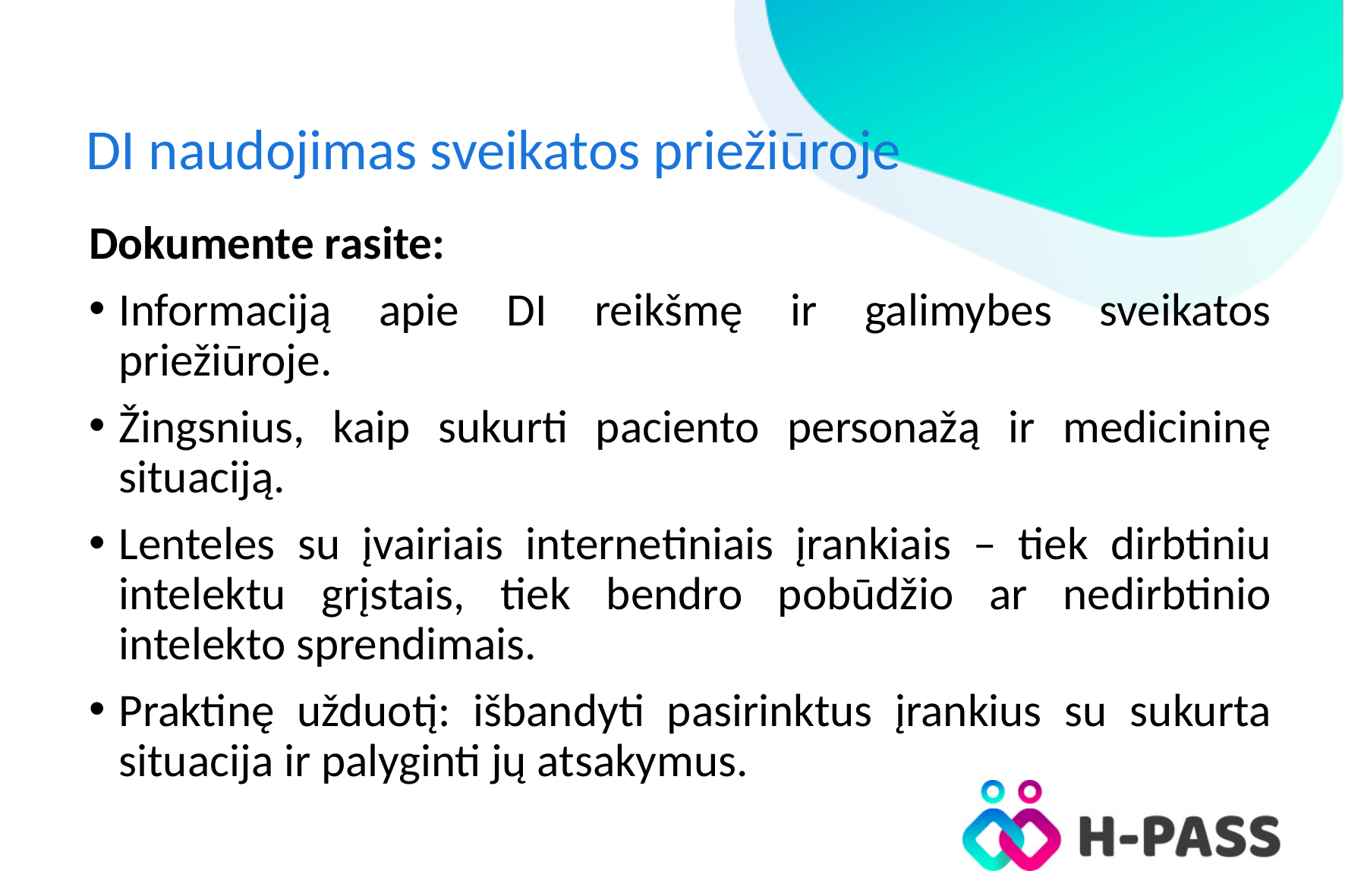

# DI naudojimas sveikatos priežiūroje
Dokumente rasite:
Informaciją apie DI reikšmę ir galimybes sveikatos priežiūroje.
Žingsnius, kaip sukurti paciento personažą ir medicininę situaciją.
Lenteles su įvairiais internetiniais įrankiais – tiek dirbtiniu intelektu grįstais, tiek bendro pobūdžio ar nedirbtinio intelekto sprendimais.
Praktinę užduotį: išbandyti pasirinktus įrankius su sukurta situacija ir palyginti jų atsakymus.